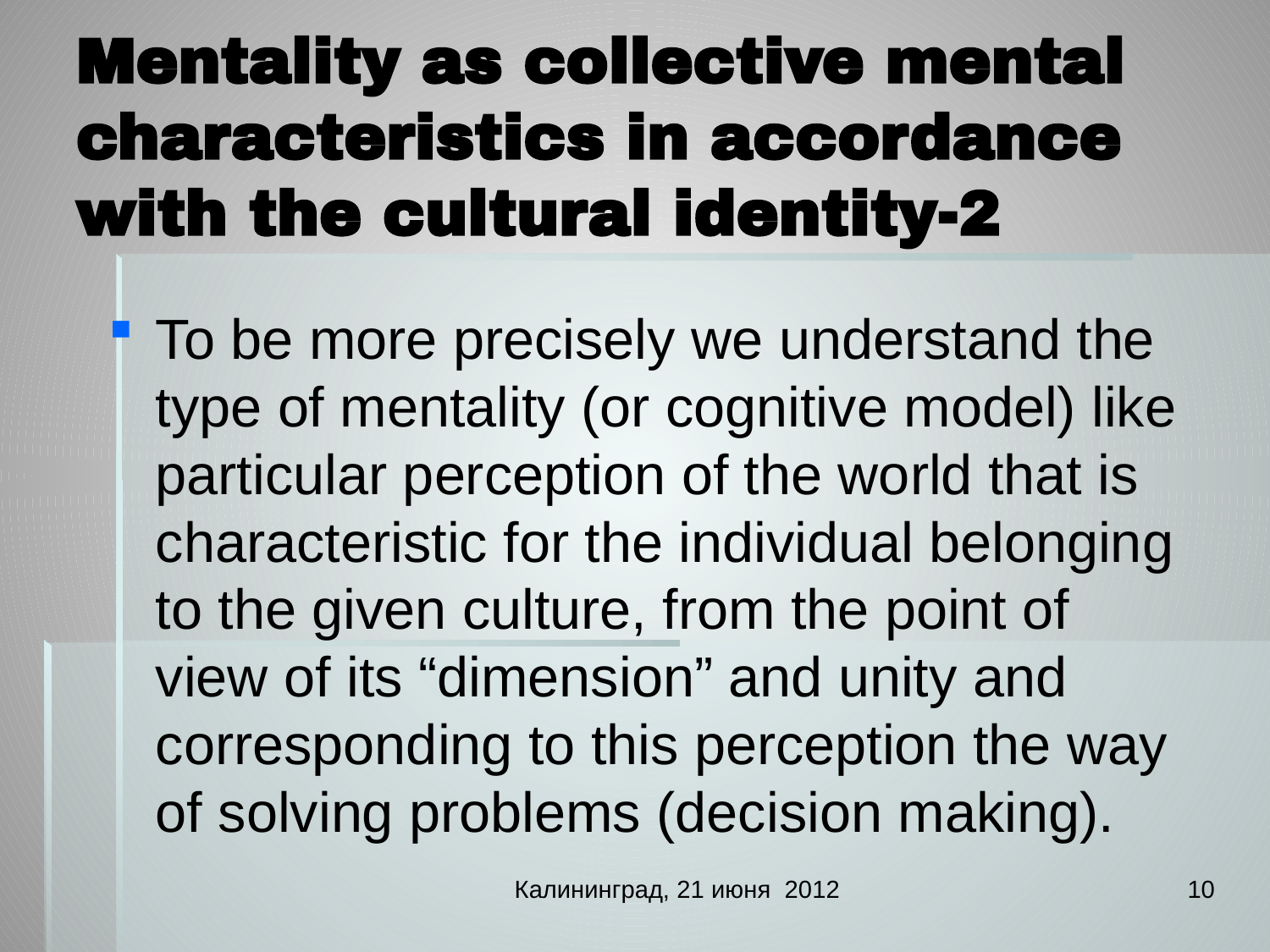

# Mentality as collective mental characteristics in accordance with the cultural identity-2
To be more precisely we understand the type of mentality (or cognitive model) like particular perception of the world that is characteristic for the individual belonging to the given culture, from the point of view of its “dimension” and unity and corresponding to this perception the way of solving problems (decision making).

Калининград, 21 июня  2012
10